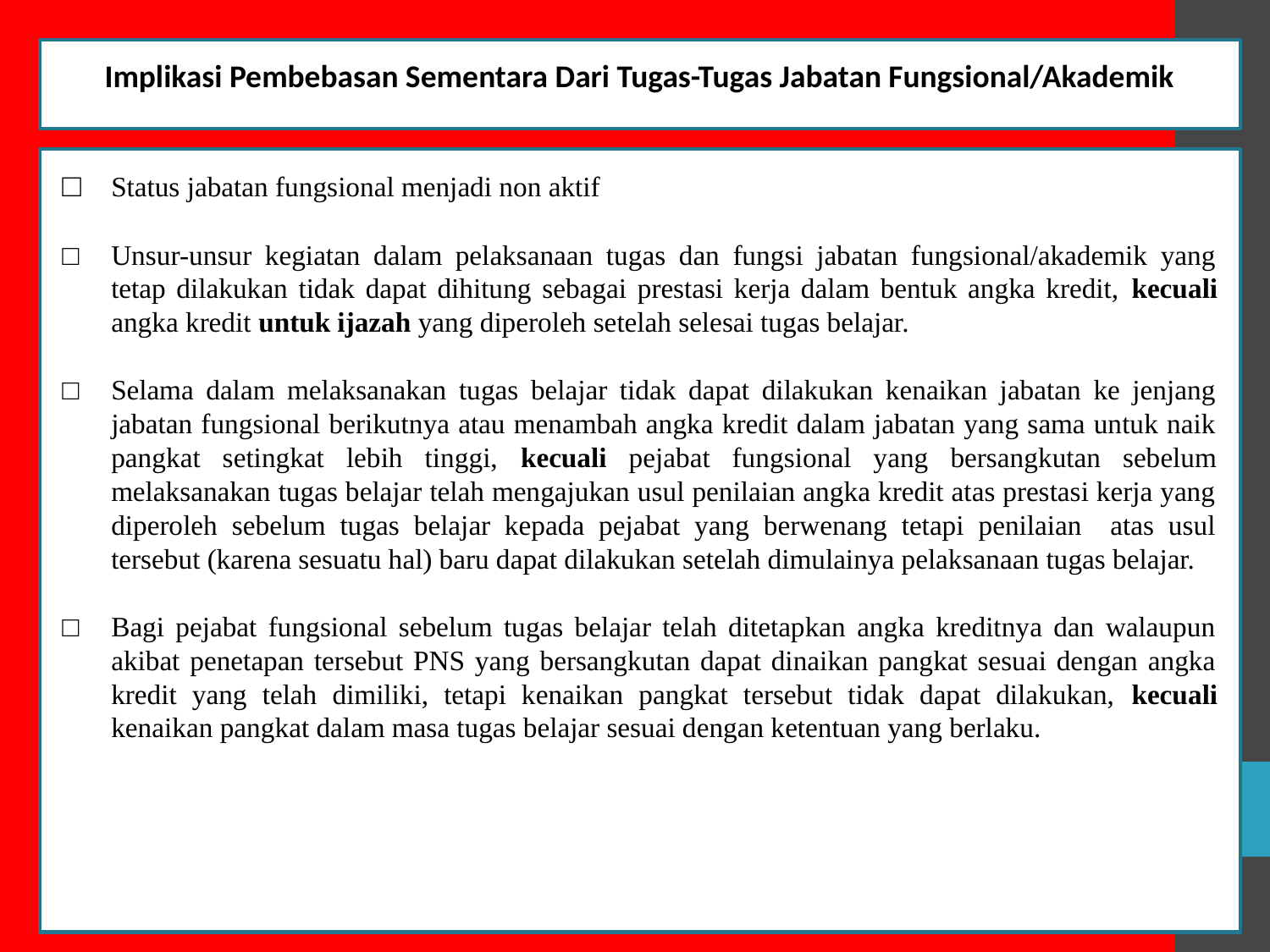

Implikasi Pembebasan Sementara Dari Tugas-Tugas Jabatan Fungsional/Akademik

□	Status jabatan fungsional menjadi non aktif

□	Unsur-unsur kegiatan dalam pelaksanaan tugas dan fungsi jabatan fungsional/akademik yang tetap dilakukan tidak dapat dihitung sebagai prestasi kerja dalam bentuk angka kredit, kecuali angka kredit untuk ijazah yang diperoleh setelah selesai tugas belajar.

□	Selama dalam melaksanakan tugas belajar tidak dapat dilakukan kenaikan jabatan ke jenjang jabatan fungsional berikutnya atau menambah angka kredit dalam jabatan yang sama untuk naik pangkat setingkat lebih tinggi, kecuali pejabat fungsional yang bersangkutan sebelum melaksanakan tugas belajar telah mengajukan usul penilaian angka kredit atas prestasi kerja yang diperoleh sebelum tugas belajar kepada pejabat yang berwenang tetapi penilaian  atas usul tersebut (karena sesuatu hal) baru dapat dilakukan setelah dimulainya pelaksanaan tugas belajar.

□	Bagi pejabat fungsional sebelum tugas belajar telah ditetapkan angka kreditnya dan walaupun akibat penetapan tersebut PNS yang bersangkutan dapat dinaikan pangkat sesuai dengan angka kredit yang telah dimiliki, tetapi kenaikan pangkat tersebut tidak dapat dilakukan, kecuali kenaikan pangkat dalam masa tugas belajar sesuai dengan ketentuan yang berlaku.